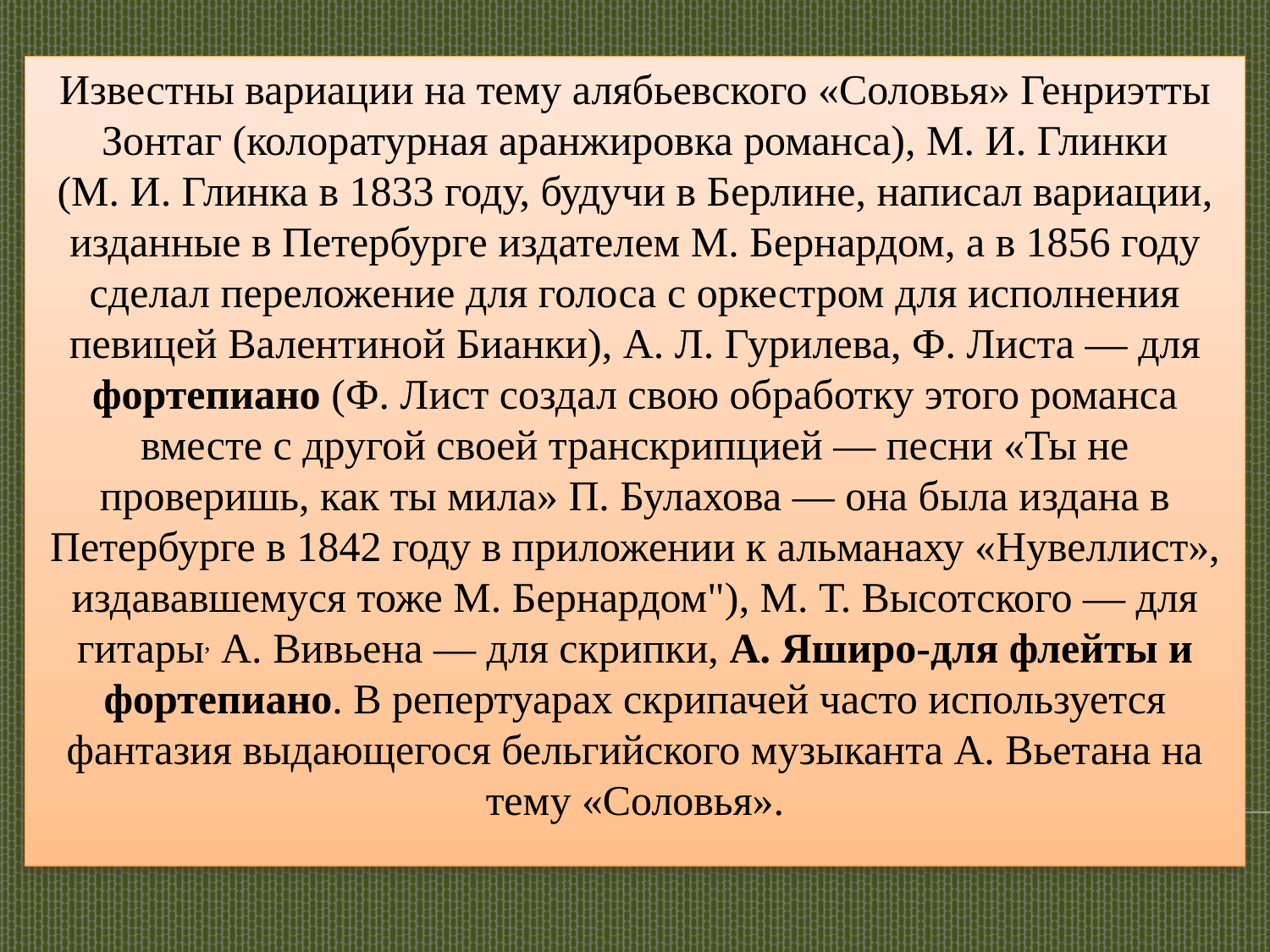

Известны вариации на тему алябьевского «Соловья» Генриэтты Зонтаг (колоратурная аранжировка романса), М. И. Глинки (М. И. Глинка в 1833 году, будучи в Берлине, написал вариации, изданные в Петербурге издателем М. Бернардом, а в 1856 году сделал переложение для голоса с оркестром для исполнения певицей Валентиной Бианки), А. Л. Гурилева, Ф. Листа — для фортепиано (Ф. Лист создал свою обработку этого романса вместе с другой своей транскрипцией — песни «Ты не проверишь, как ты мила» П. Булахова — она была издана в Петербурге в 1842 году в приложении к альманаху «Нувеллист», издававшемуся тоже М. Бернардом"), М. Т. Высотского — для гитары, А. Вивьена — для скрипки, А. Яширо-для флейты и фортепиано. В репертуарах скрипачей часто используется фантазия выдающегося бельгийского музыканта А. Вьетана на тему «Соловья».